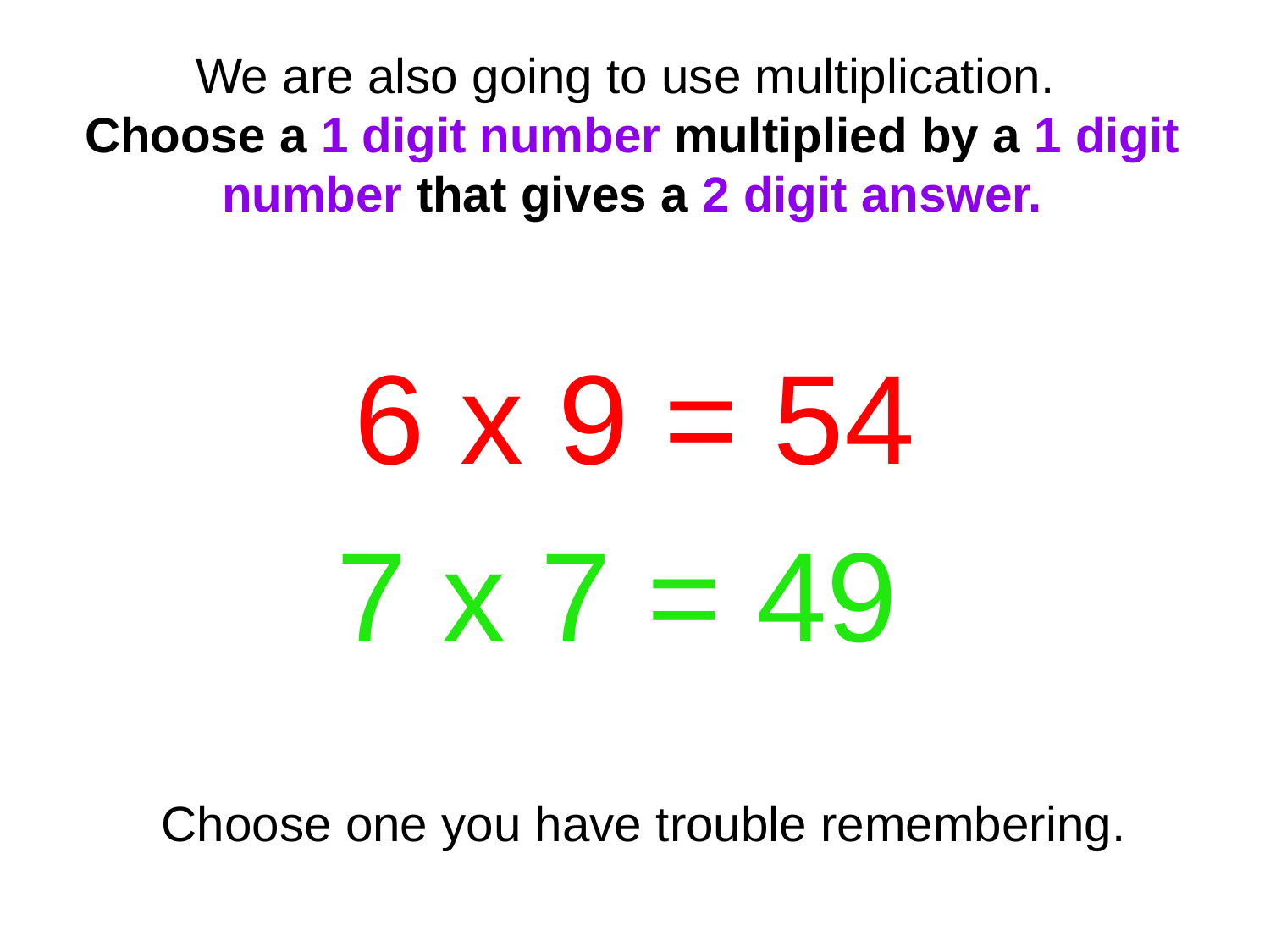

We are also going to use multiplication.
Choose a 1 digit number multiplied by a 1 digit number that gives a 2 digit answer.

6 x 9 = 54
7 x 7 = 49
Choose one you have trouble remembering.